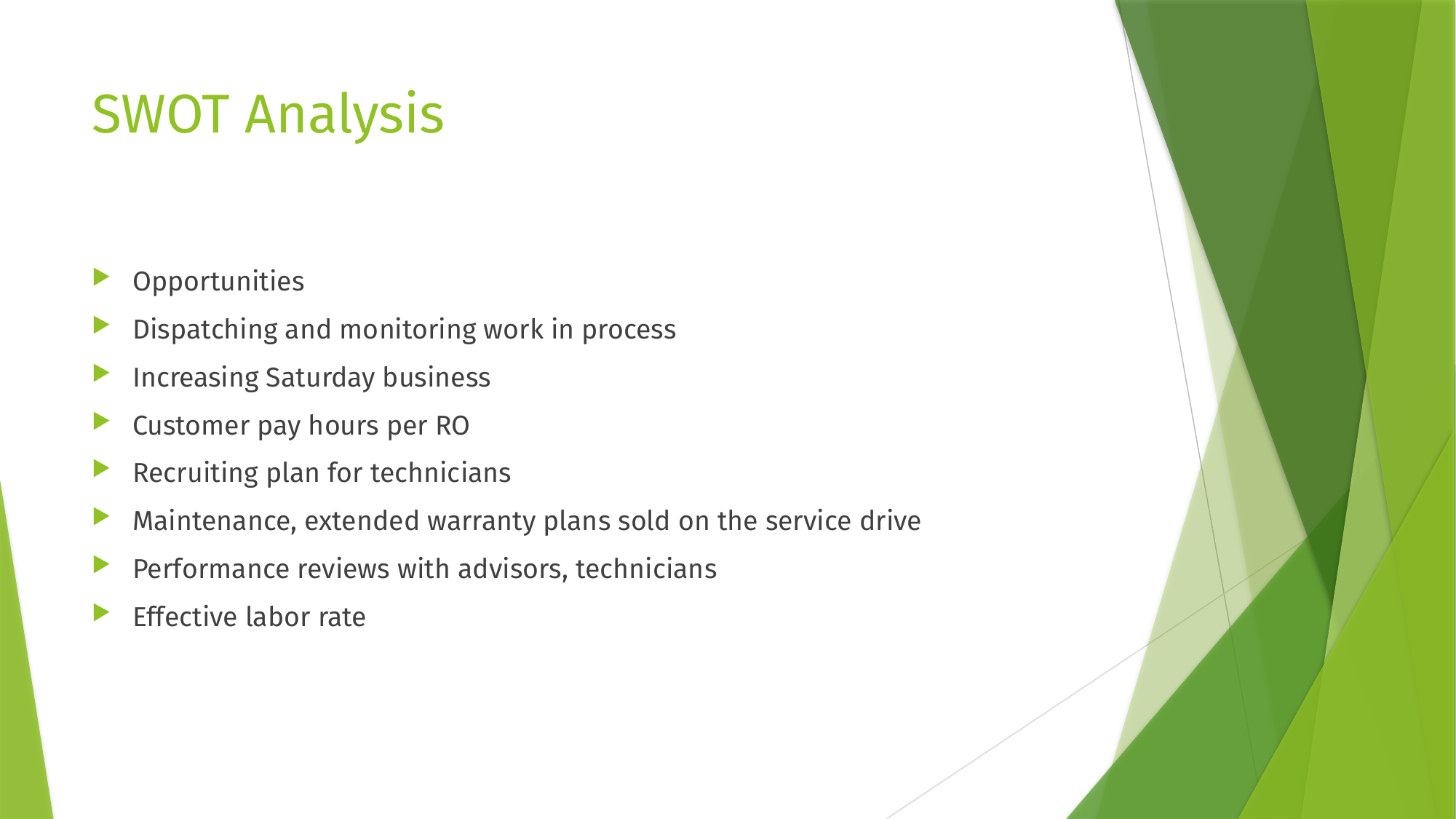

# SWOT Analysis
Opportunities
Dispatching and monitoring work in process
Increasing Saturday business
Customer pay hours per RO
Recruiting plan for technicians
Maintenance, extended warranty plans sold on the service drive
Performance reviews with advisors, technicians
Effective labor rate